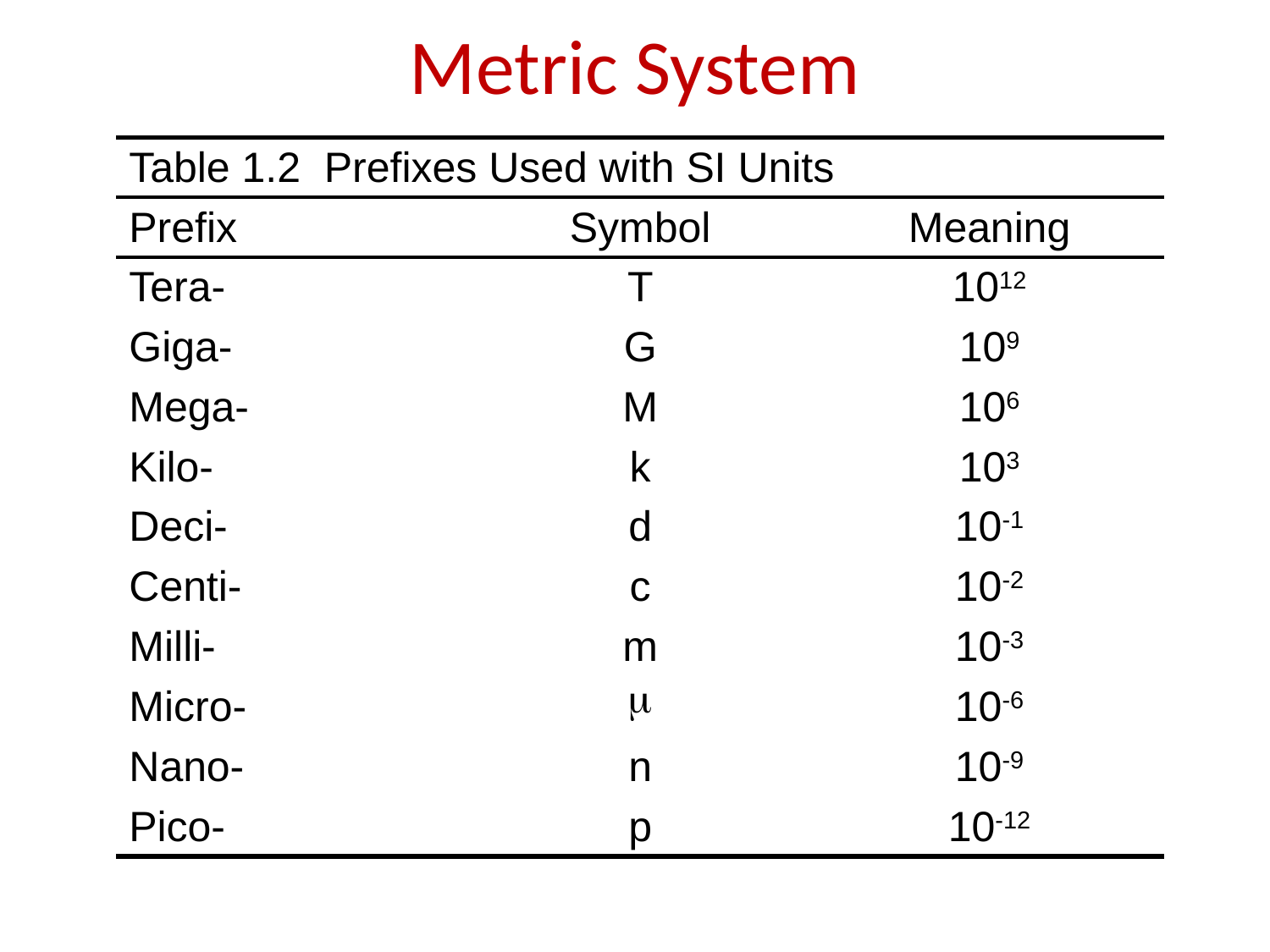

Metric System
| Table 1.2 Prefixes Used with SI Units |  |  |
| --- | --- | --- |
| Prefix | Symbol | Meaning |
| Tera- | T | 1012 |
| Giga- | G | 109 |
| Mega- | M | 106 |
| Kilo- | k | 103 |
| Deci- | d | 10-1 |
| Centi- | c | 10-2 |
| Milli- | m | 10-3 |
| Micro- | μ | 10-6 |
| Nano- | n | 10-9 |
| Pico- | p | 10-12 |